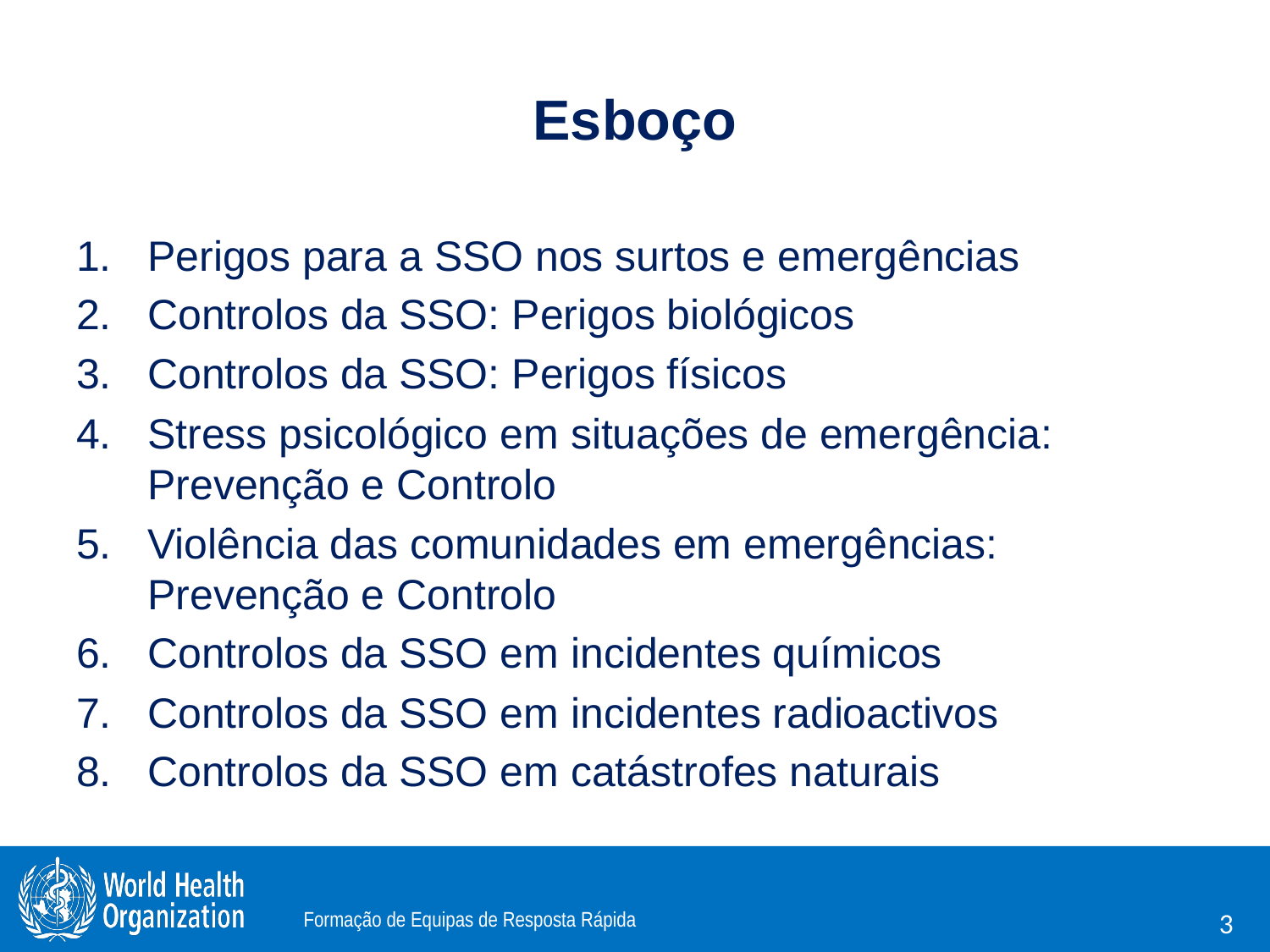

# Esboço
Perigos para a SSO nos surtos e emergências
Controlos da SSO: Perigos biológicos
Controlos da SSO: Perigos físicos
Stress psicológico em situações de emergência: Prevenção e Controlo
Violência das comunidades em emergências: Prevenção e Controlo
Controlos da SSO em incidentes químicos
Controlos da SSO em incidentes radioactivos
Controlos da SSO em catástrofes naturais